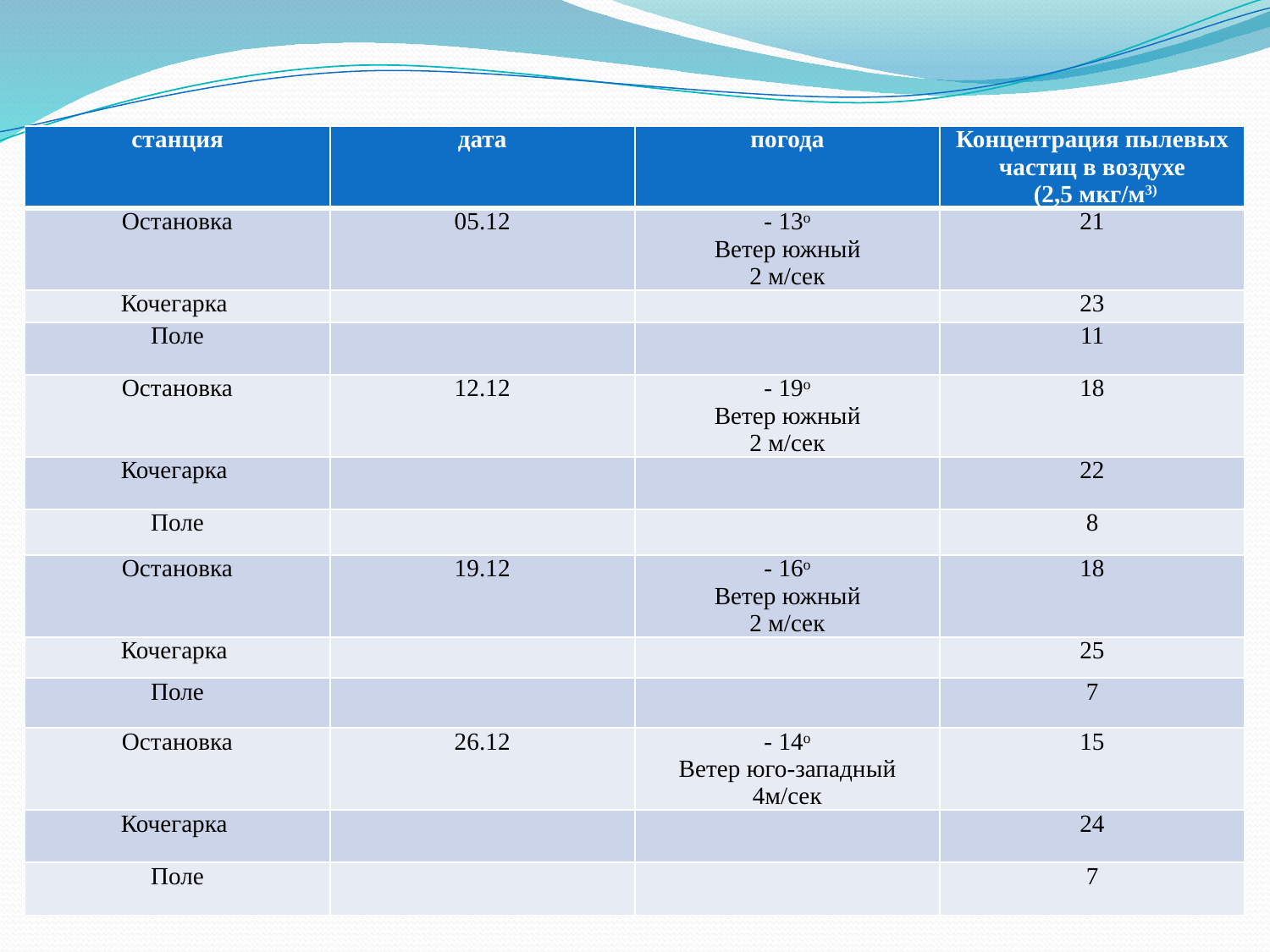

#
| станция | дата | погода | Концентрация пылевых частиц в воздухе (2,5 мкг/м3) |
| --- | --- | --- | --- |
| Остановка | 05.12 | - 13ᵒ Ветер южный 2 м/сек | 21 |
| Кочегарка |  |  | 23 |
| Поле |  |  | 11 |
| Остановка | 12.12 | - 19ᵒ Ветер южный 2 м/сек | 18 |
| Кочегарка |  |  | 22 |
| Поле |  |  | 8 |
| Остановка | 19.12 | - 16ᵒ Ветер южный 2 м/сек | 18 |
| Кочегарка |  |  | 25 |
| Поле |  |  | 7 |
| Остановка | 26.12 | - 14ᵒ Ветер юго-западный 4м/сек | 15 |
| Кочегарка |  |  | 24 |
| Поле |  |  | 7 |